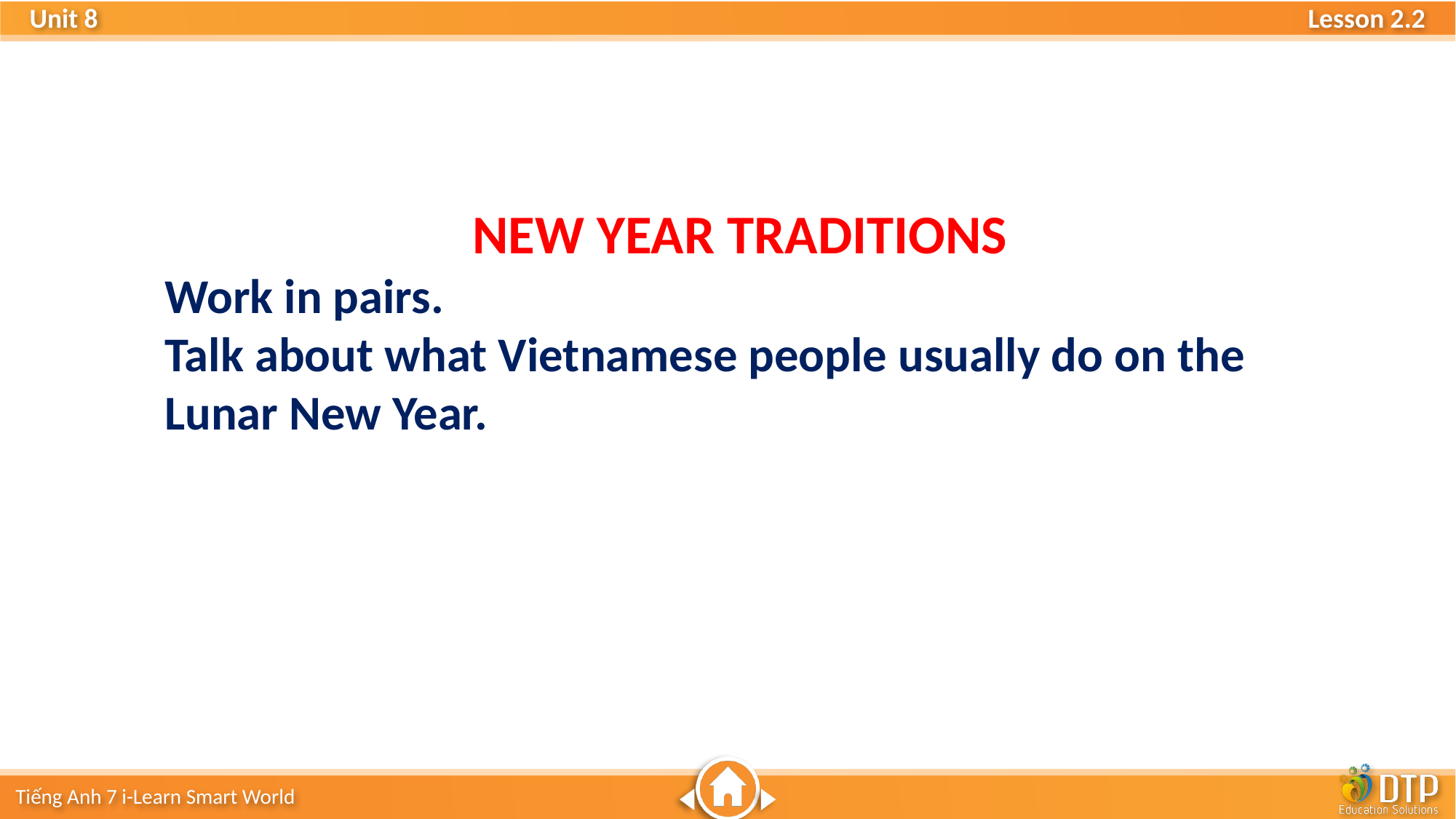

NEW YEAR TRADITIONS
Work in pairs.
Talk about what Vietnamese people usually do on the Lunar New Year.